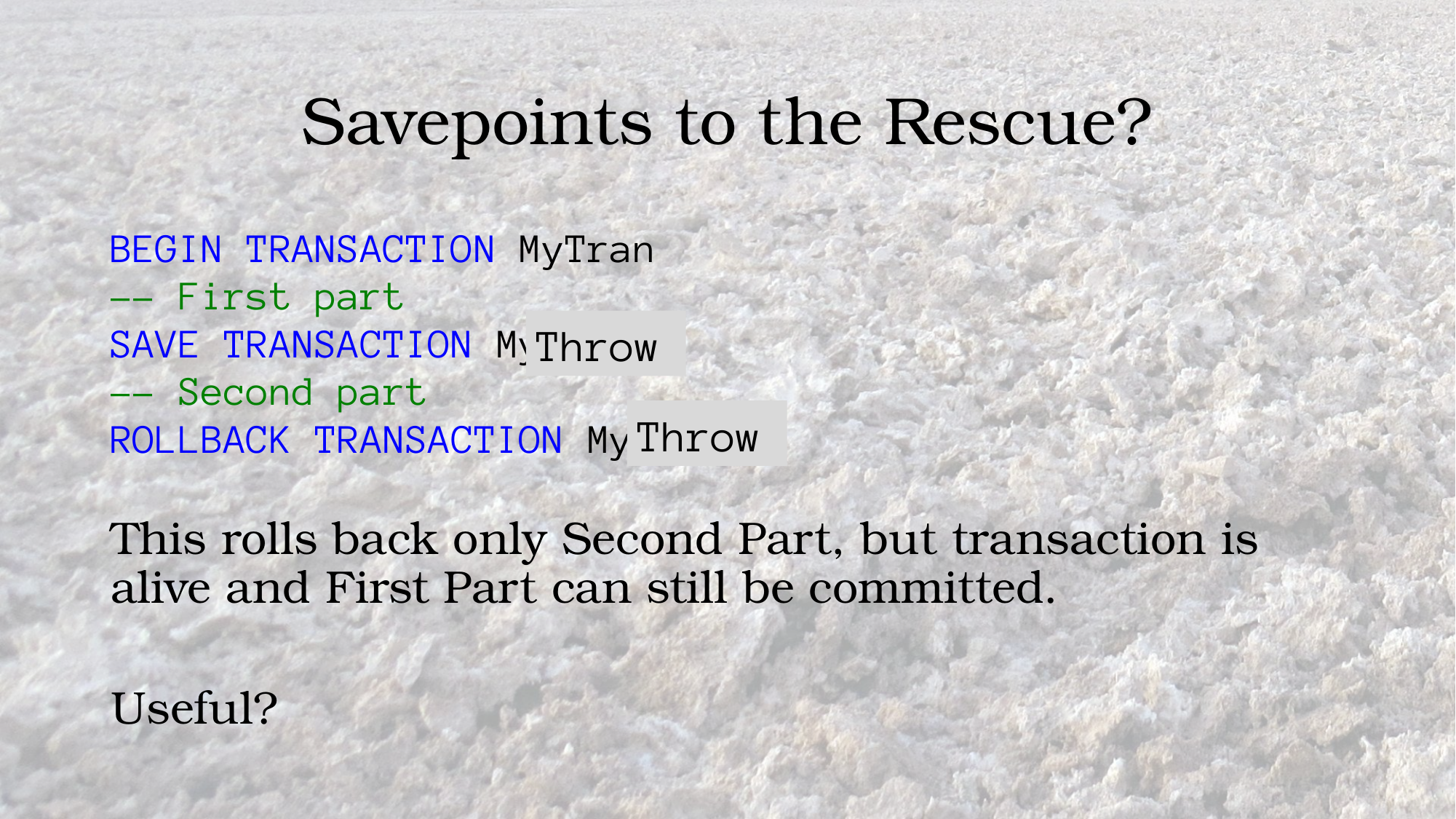

# Savepoints to the Rescue?
BEGIN TRANSACTION MyTran
-- First part
SAVE TRANSACTION MySave
-- Second part
ROLLBACK TRANSACTION MySave

This rolls back only Second Part, but transaction is alive and First Part can still be committed.

Useful?
Throw
Throw